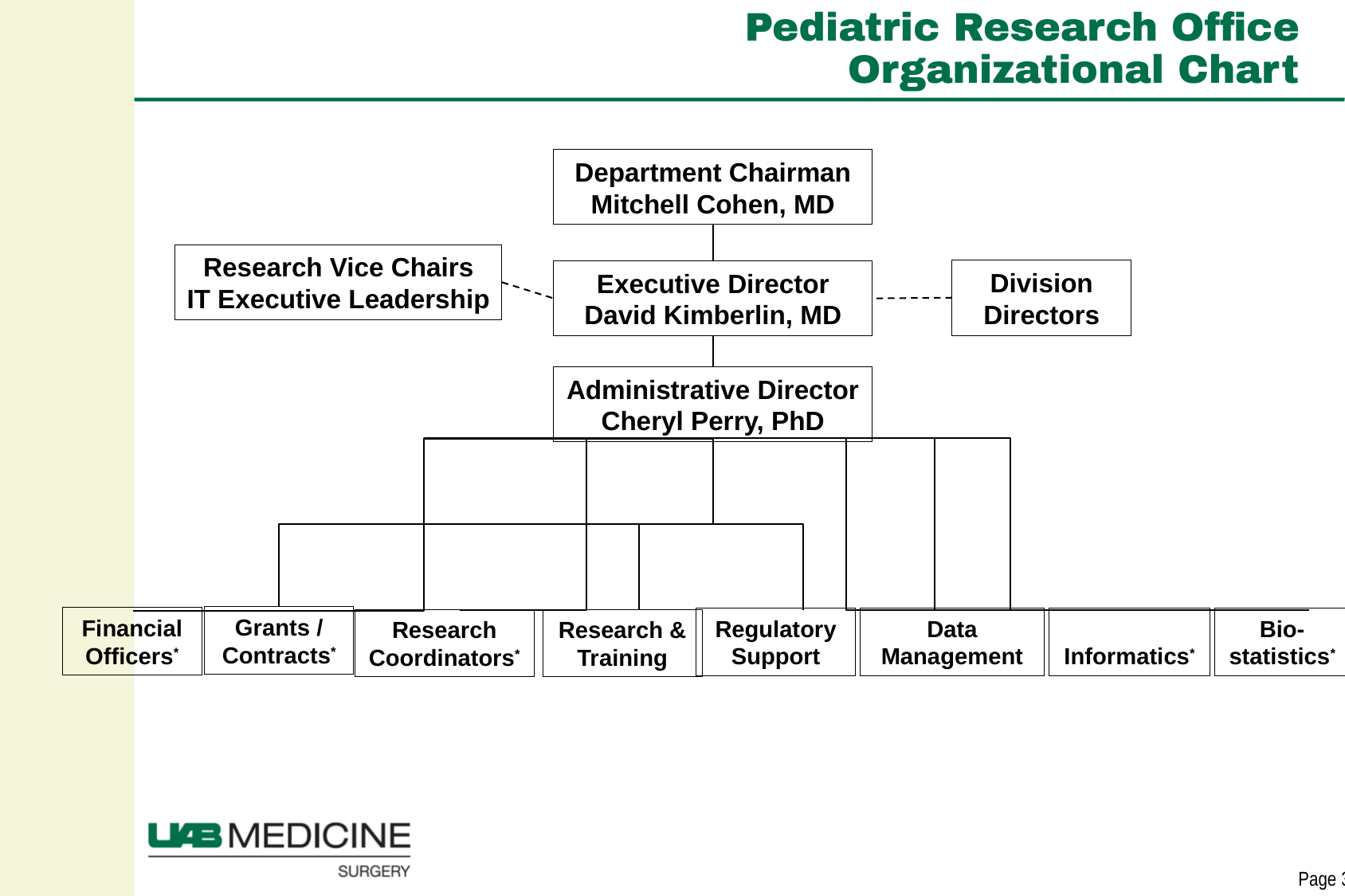

# Pediatric Research Office Organizational Chart
Department Chairman
Mitchell Cohen, MD
Research Vice Chairs
IT Executive Leadership
Division Directors
Executive Director
David Kimberlin, MD
Administrative Director
Cheryl Perry, PhD
Financial Officers*
Grants / Contracts*
Regulatory Support
Data Management
Bio-Informatics*
Bio-statistics*
Research Coordinators*
Research & Training